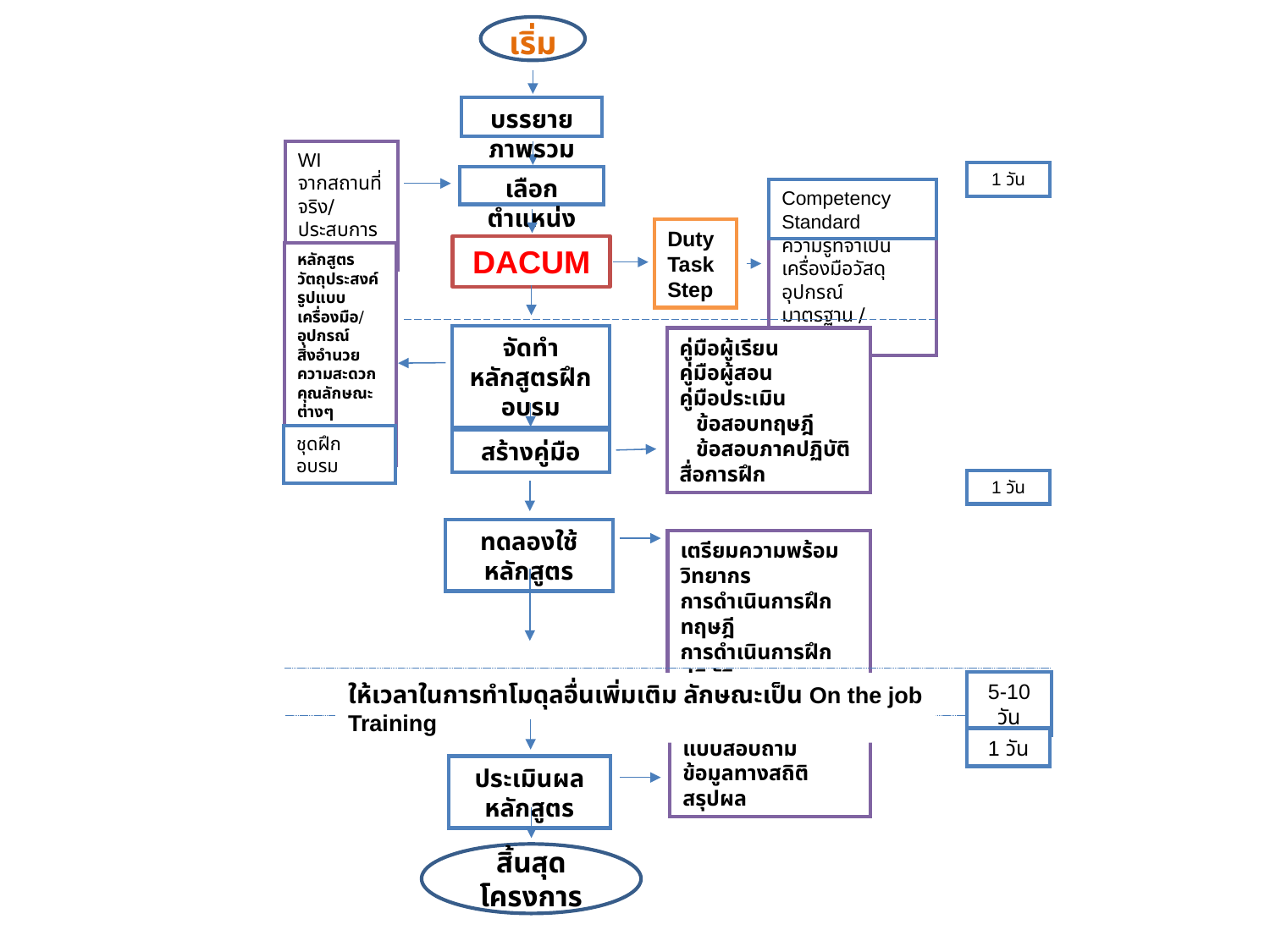

เริ่ม

บรรยายภาพรวม
WI
จากสถานที่จริง/ประสบการณ์
1 วัน
เลือกตำแหน่งงาน
Competency Standard
Duty
Task
Step
ความรู้ที่จำเป็น
เครื่องมือวัสดุ อุปกรณ์
มาตรฐาน / ทัศนคติ
DACUM
หลักสูตร
วัตถุประสงค์
รูปแบบ
เครื่องมือ/อุปกรณ์
สิ่งอำนวยความสะดวก
คุณลักษณะต่างๆ
บุคลากร/วิทยากร/
จัดทำหลักสูตรฝึกอบรม
คู่มือผู้เรียน
คู่มือผู้สอน
คู่มือประเมิน
   ข้อสอบทฤษฎี
   ข้อสอบภาคปฏิบัติ
สื่อการฝึก
ชุดฝึกอบรม
สร้างคู่มือ
1 วัน
ทดลองใช้หลักสูตร
เตรียมความพร้อมวิทยากร
การดำเนินการฝึกทฤษฎี
การดำเนินการฝึกปฏิบัติ
การประเมินการฝึก
5-10 วัน
ให้เวลาในการทำโมดุลอื่นเพิ่มเติม ลักษณะเป็น On the job Training
แบบสอบถาม
ข้อมูลทางสถิติ
สรุปผล
1 วัน
ประเมินผลหลักสูตร
สิ้นสุดโครงการ
#